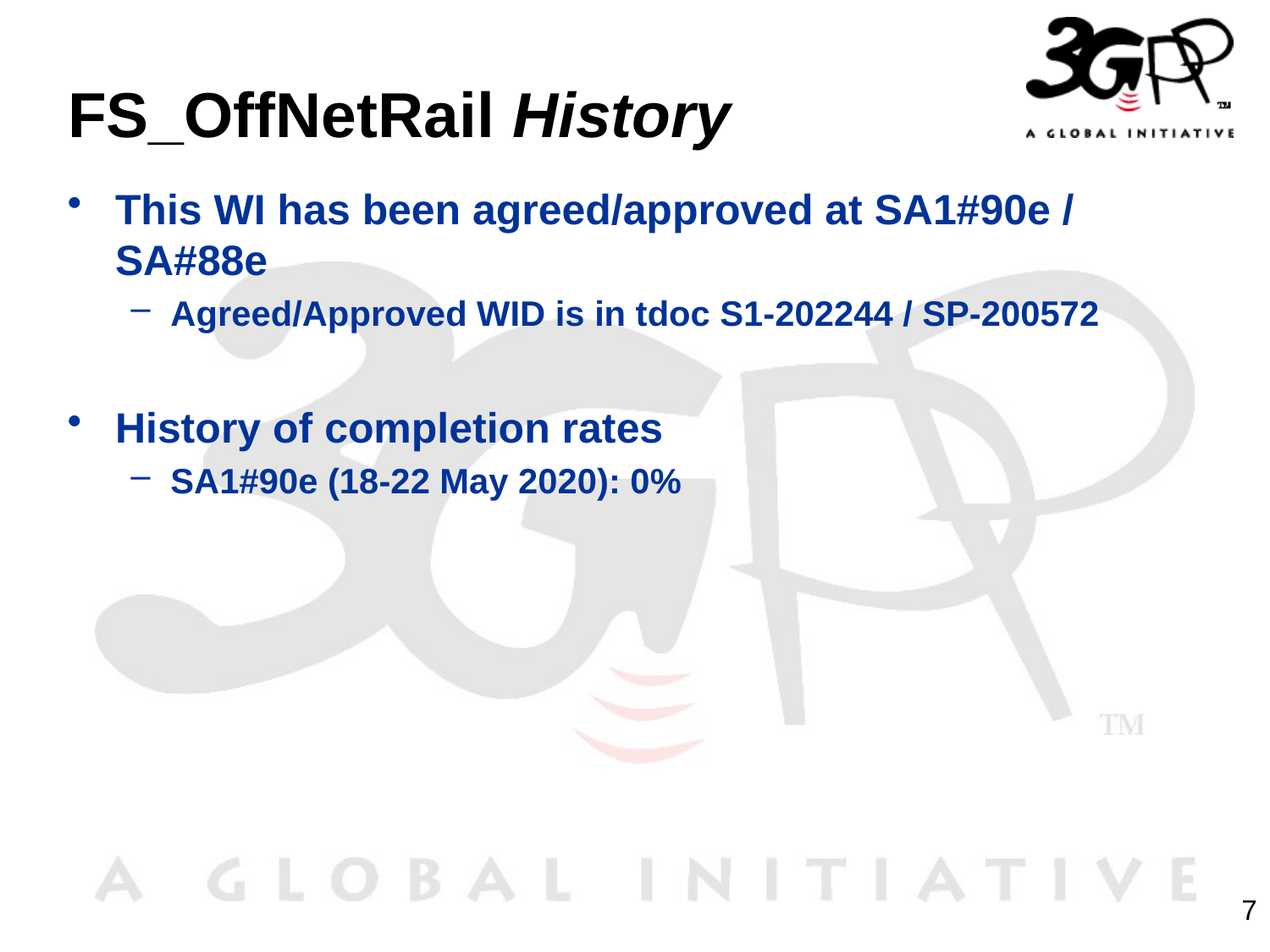

# FS_OffNetRail History
This WI has been agreed/approved at SA1#90e / SA#88e
Agreed/Approved WID is in tdoc S1-202244 / SP-200572

History of completion rates
SA1#90e (18-22 May 2020): 0%
7